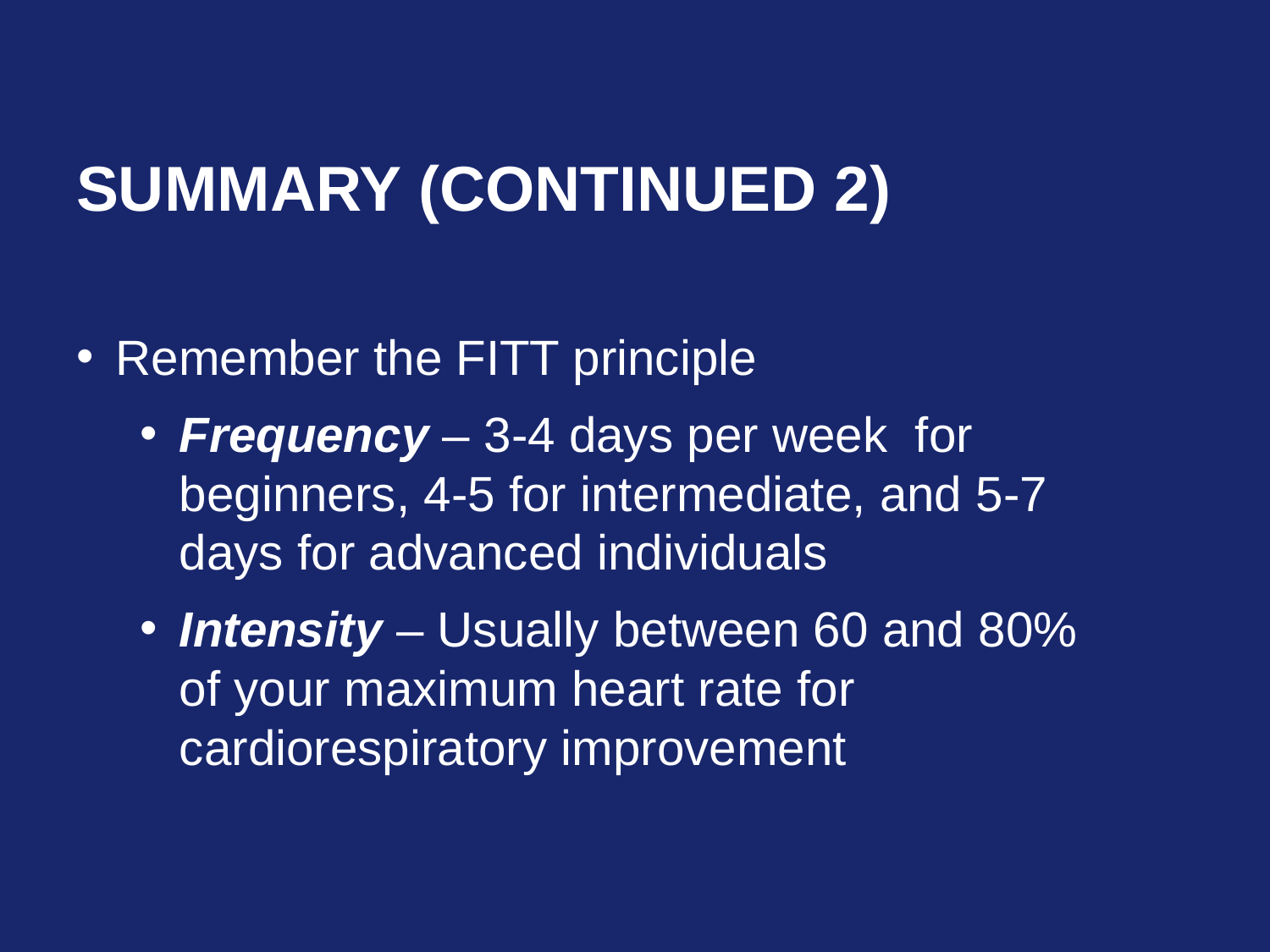

# Summary (Continued 2)
Remember the FITT principle
Frequency – 3-4 days per week  for beginners, 4-5 for intermediate, and 5-7 days for advanced individuals
Intensity – Usually between 60 and 80% of your maximum heart rate for cardiorespiratory improvement